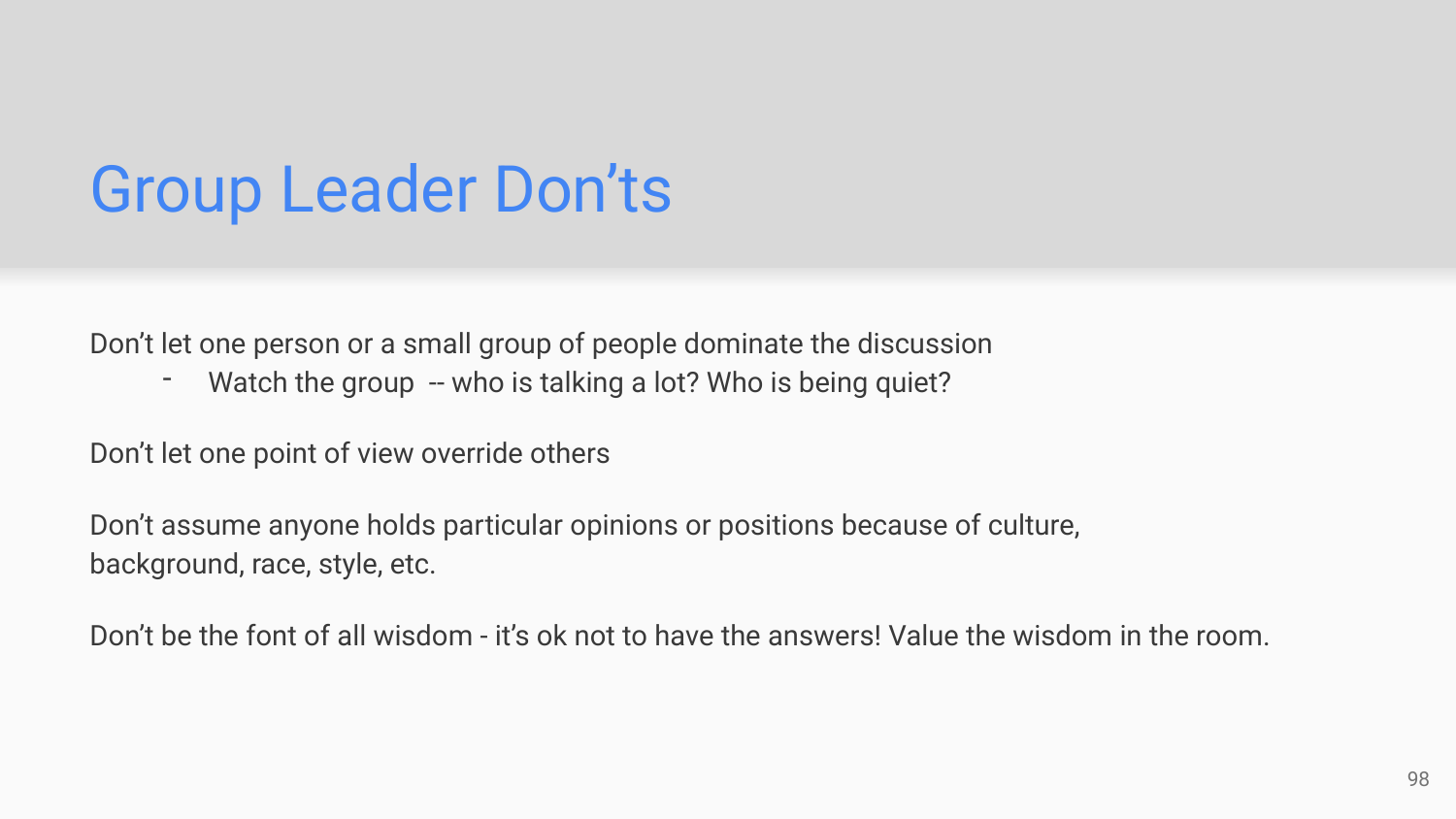

# Group Leader Don’ts
Don’t let one person or a small group of people dominate the discussion
Watch the group  -- who is talking a lot? Who is being quiet?
Don’t let one point of view override others
Don’t assume anyone holds particular opinions or positions because of culture,
background, race, style, etc.
Don’t be the font of all wisdom - it’s ok not to have the answers! Value the wisdom in the room.
98